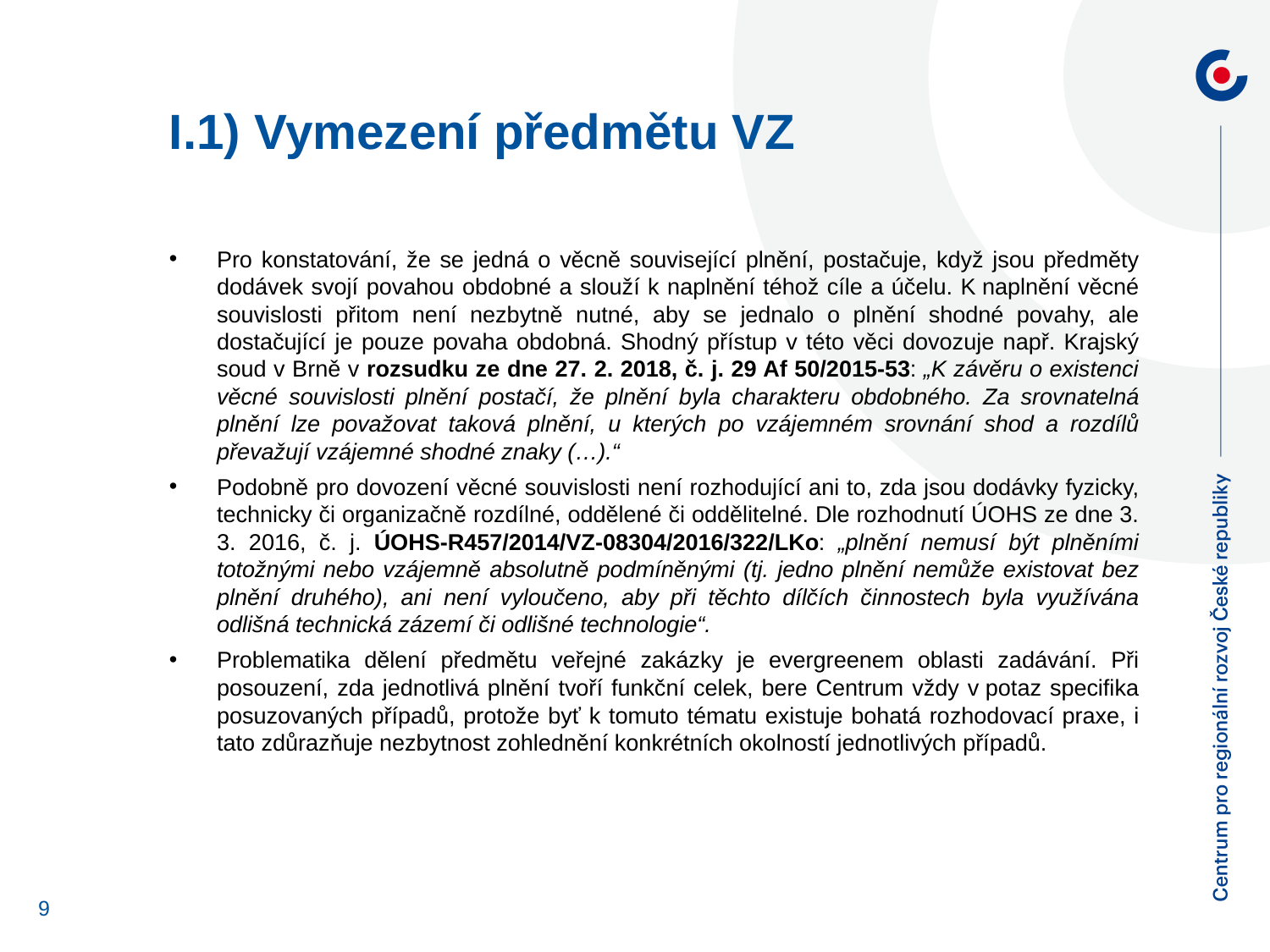

I.1) Vymezení předmětu VZ
Pro konstatování, že se jedná o věcně související plnění, postačuje, když jsou předměty dodávek svojí povahou obdobné a slouží k naplnění téhož cíle a účelu. K naplnění věcné souvislosti přitom není nezbytně nutné, aby se jednalo o plnění shodné povahy, ale dostačující je pouze povaha obdobná. Shodný přístup v této věci dovozuje např. Krajský soud v Brně v rozsudku ze dne 27. 2. 2018, č. j. 29 Af 50/2015-53: „K závěru o existenci věcné souvislosti plnění postačí, že plnění byla charakteru obdobného. Za srovnatelná plnění lze považovat taková plnění, u kterých po vzájemném srovnání shod a rozdílů převažují vzájemné shodné znaky (…).“
Podobně pro dovození věcné souvislosti není rozhodující ani to, zda jsou dodávky fyzicky, technicky či organizačně rozdílné, oddělené či oddělitelné. Dle rozhodnutí ÚOHS ze dne 3. 3. 2016, č. j. ÚOHS-R457/2014/VZ-08304/2016/322/LKo: „plnění nemusí být plněními totožnými nebo vzájemně absolutně podmíněnými (tj. jedno plnění nemůže existovat bez plnění druhého), ani není vyloučeno, aby při těchto dílčích činnostech byla využívána odlišná technická zázemí či odlišné technologie“.
Problematika dělení předmětu veřejné zakázky je evergreenem oblasti zadávání. Při posouzení, zda jednotlivá plnění tvoří funkční celek, bere Centrum vždy v potaz specifika posuzovaných případů, protože byť k tomuto tématu existuje bohatá rozhodovací praxe, i tato zdůrazňuje nezbytnost zohlednění konkrétních okolností jednotlivých případů.
9